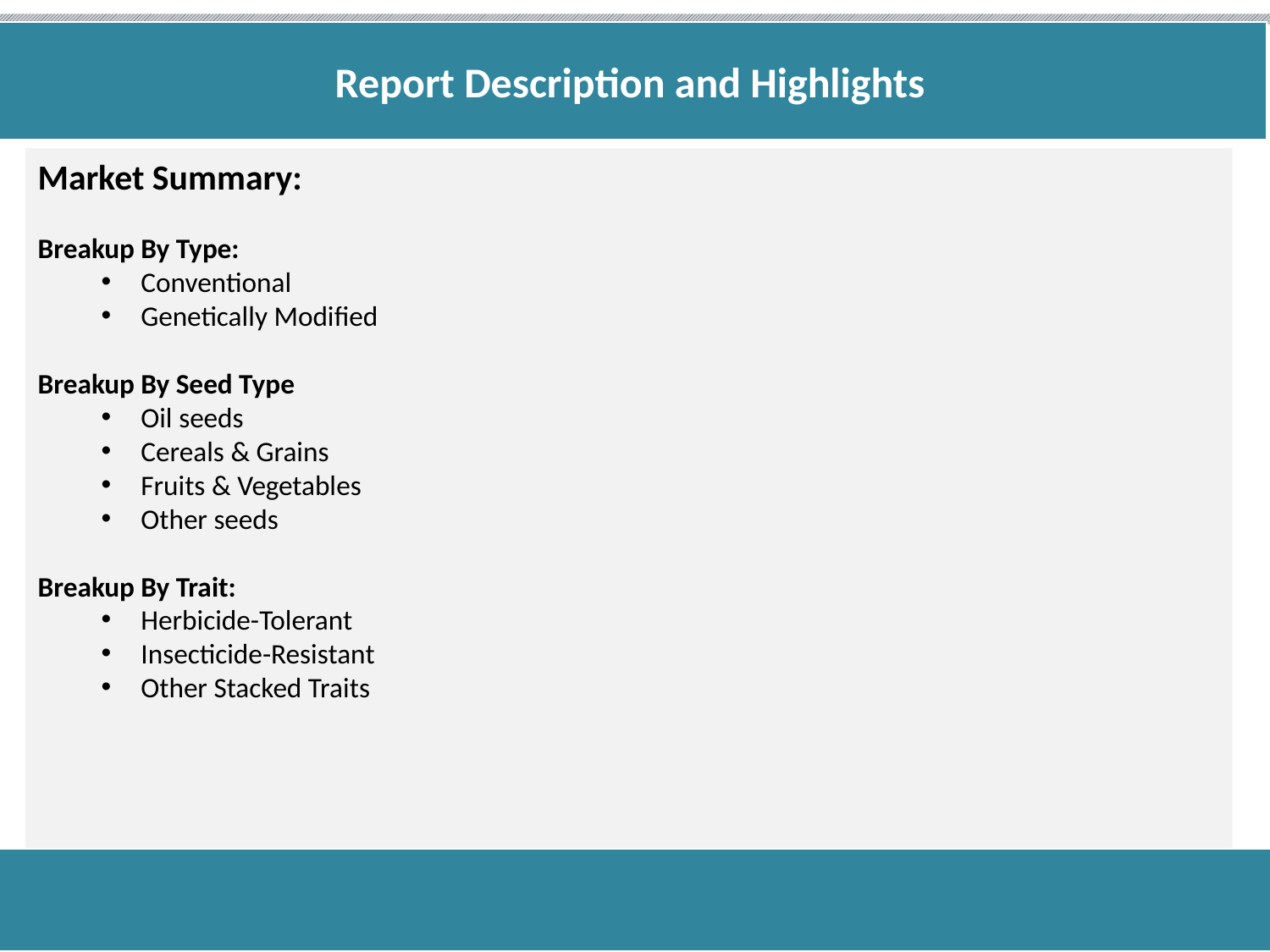

Report Description and Highlights
Report Description

Market Summary:

Breakup By Type:
Conventional
Genetically Modified

Breakup By Seed Type
Oil seeds
Cereals & Grains
Fruits & Vegetables
Other seeds

Breakup By Trait:
Herbicide-Tolerant
Insecticide-Resistant
Other Stacked Traits